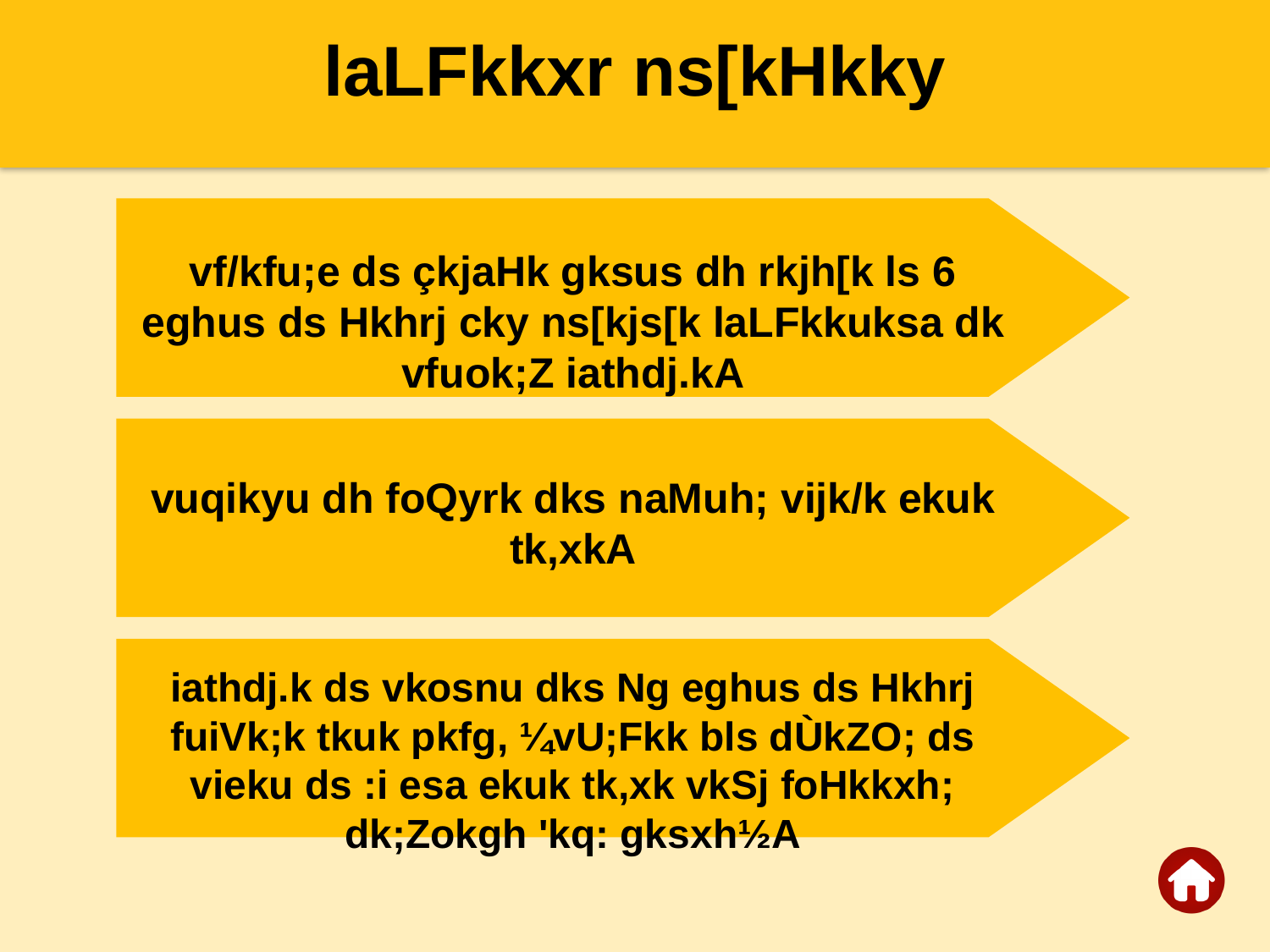

laLFkkxr ns[kHkky

vf/kfu;e ds çkjaHk gksus dh rkjh[k ls 6 eghus ds Hkhrj cky ns[kjs[k laLFkkuksa dk vfuok;Z iathdj.kA

vuqikyu dh foQyrk dks naMuh; vijk/k ekuk tk,xkA

iathdj.k ds vkosnu dks Ng eghus ds Hkhrj fuiVk;k tkuk pkfg, ¼vU;Fkk bls dÙkZO; ds vieku ds :i esa ekuk tk,xk vkSj foHkkxh; dk;Zokgh 'kq: gksxh½A